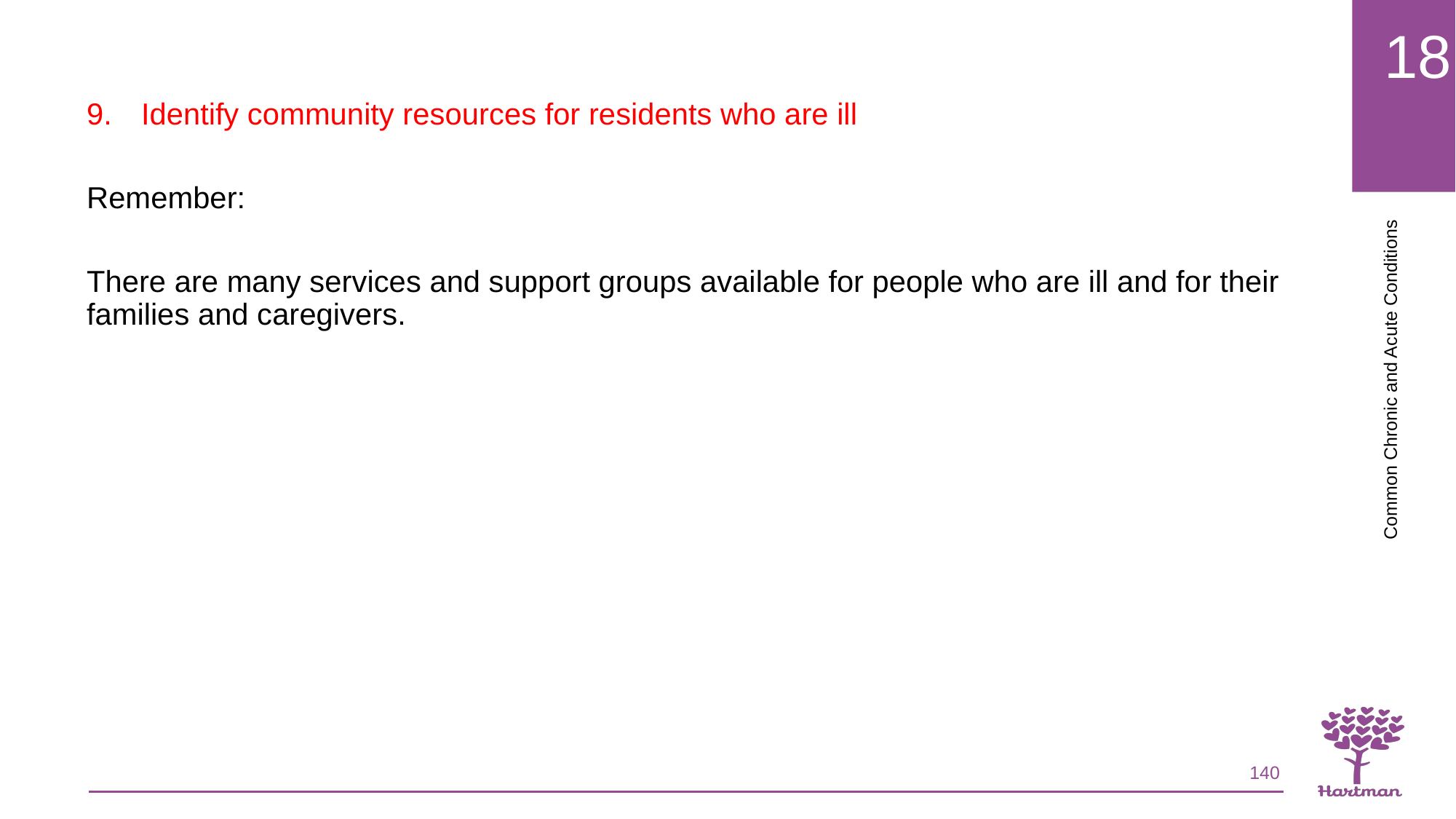

Identify community resources for residents who are ill

Remember:

There are many services and support groups available for people who are ill and for their families and caregivers.

140